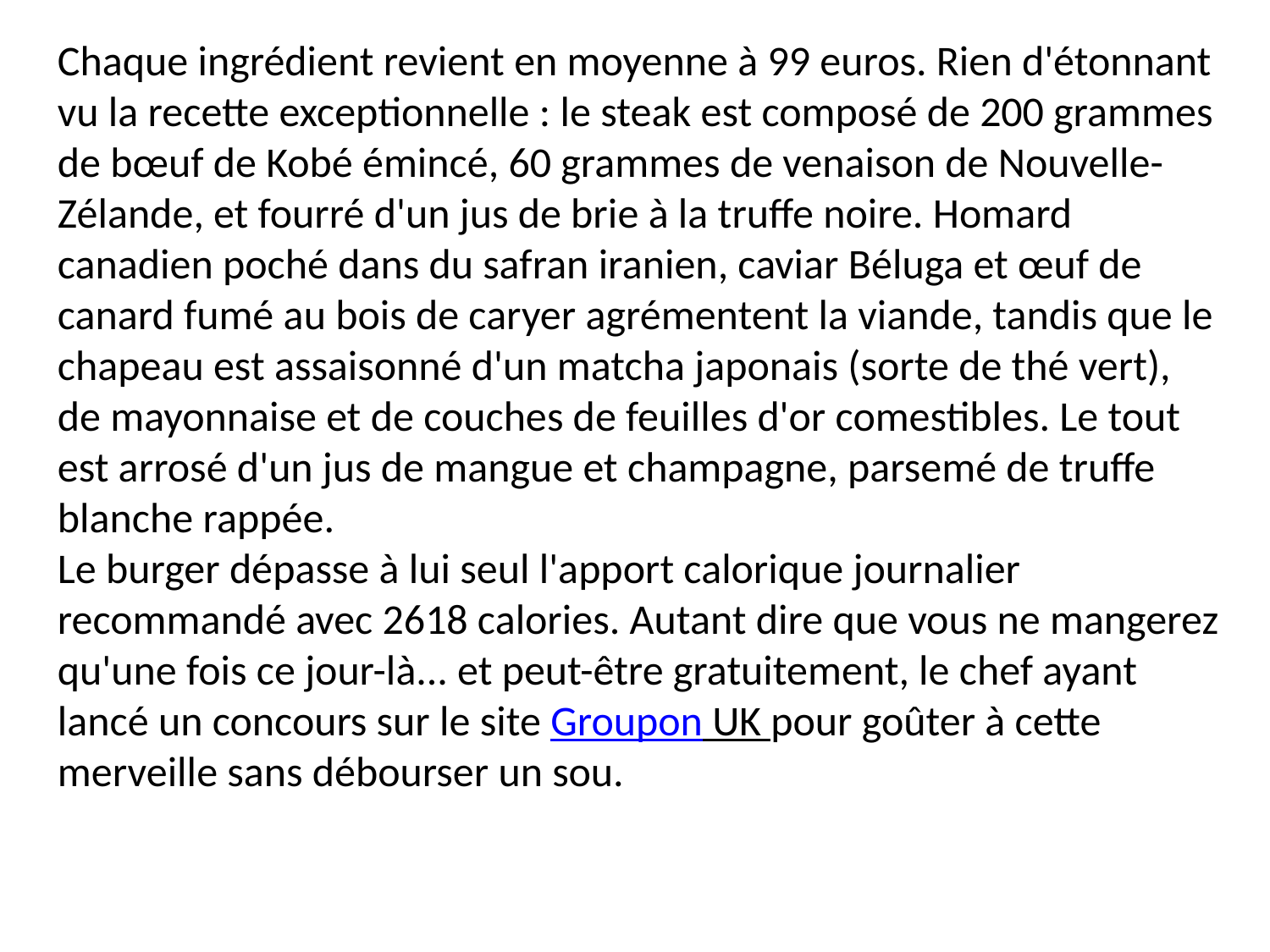

Chaque ingrédient revient en moyenne à 99 euros. Rien d'étonnant vu la recette exceptionnelle : le steak est composé de 200 grammes de bœuf de Kobé émincé, 60 grammes de venaison de Nouvelle-Zélande, et fourré d'un jus de brie à la truffe noire. Homard canadien poché dans du safran iranien, caviar Béluga et œuf de canard fumé au bois de caryer agrémentent la viande, tandis que le chapeau est assaisonné d'un matcha japonais (sorte de thé vert), de mayonnaise et de couches de feuilles d'or comestibles. Le tout est arrosé d'un jus de mangue et champagne, parsemé de truffe blanche rappée.
Le burger dépasse à lui seul l'apport calorique journalier recommandé avec 2618 calories. Autant dire que vous ne mangerez qu'une fois ce jour-là... et peut-être gratuitement, le chef ayant lancé un concours sur le site Groupon UK pour goûter à cette merveille sans débourser un sou.